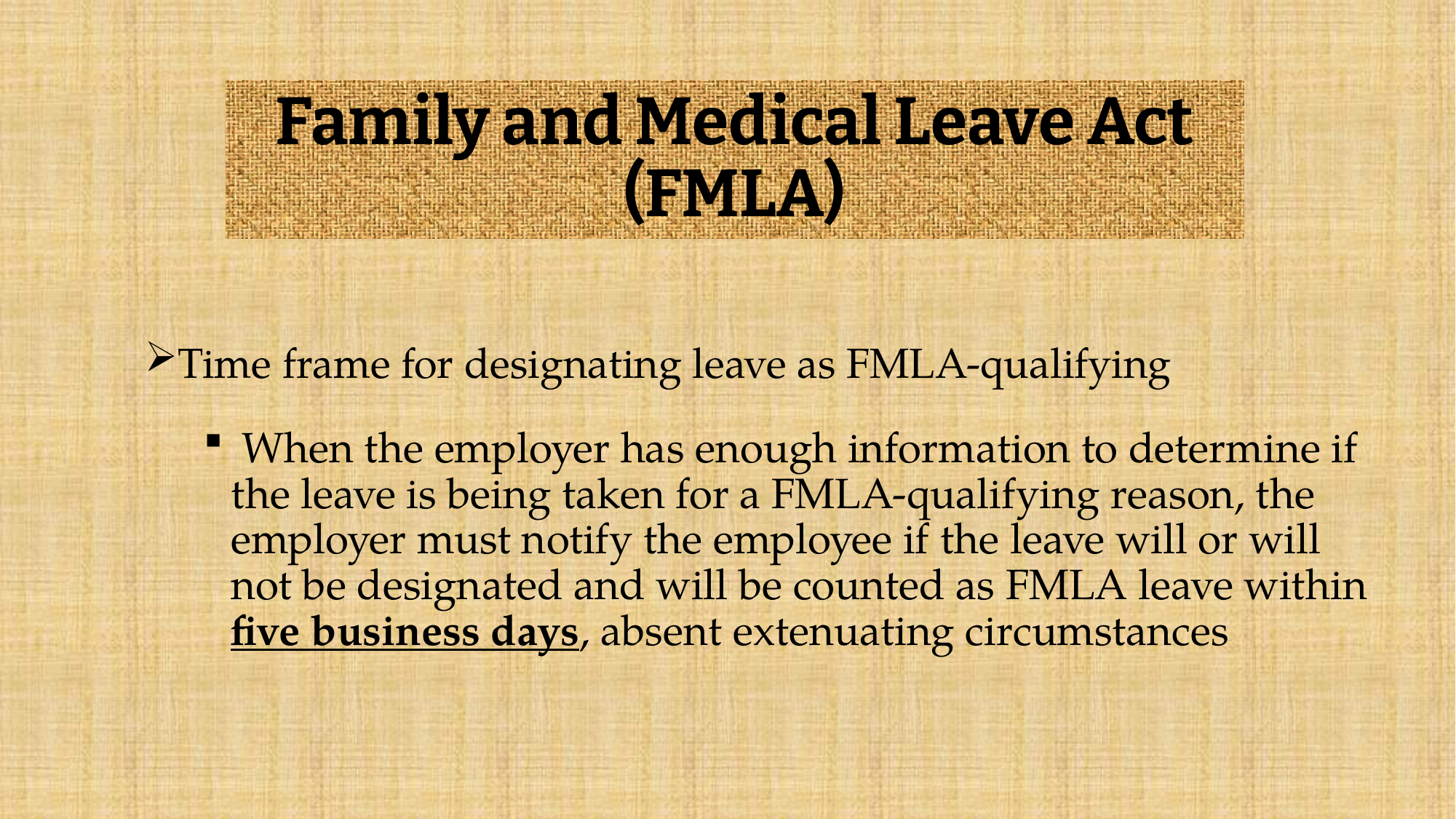

# Family and Medical Leave Act (FMLA)
Time frame for designating leave as FMLA-qualifying
 When the employer has enough information to determine if the leave is being taken for a FMLA-qualifying reason, the employer must notify the employee if the leave will or will not be designated and will be counted as FMLA leave within five business days, absent extenuating circumstances